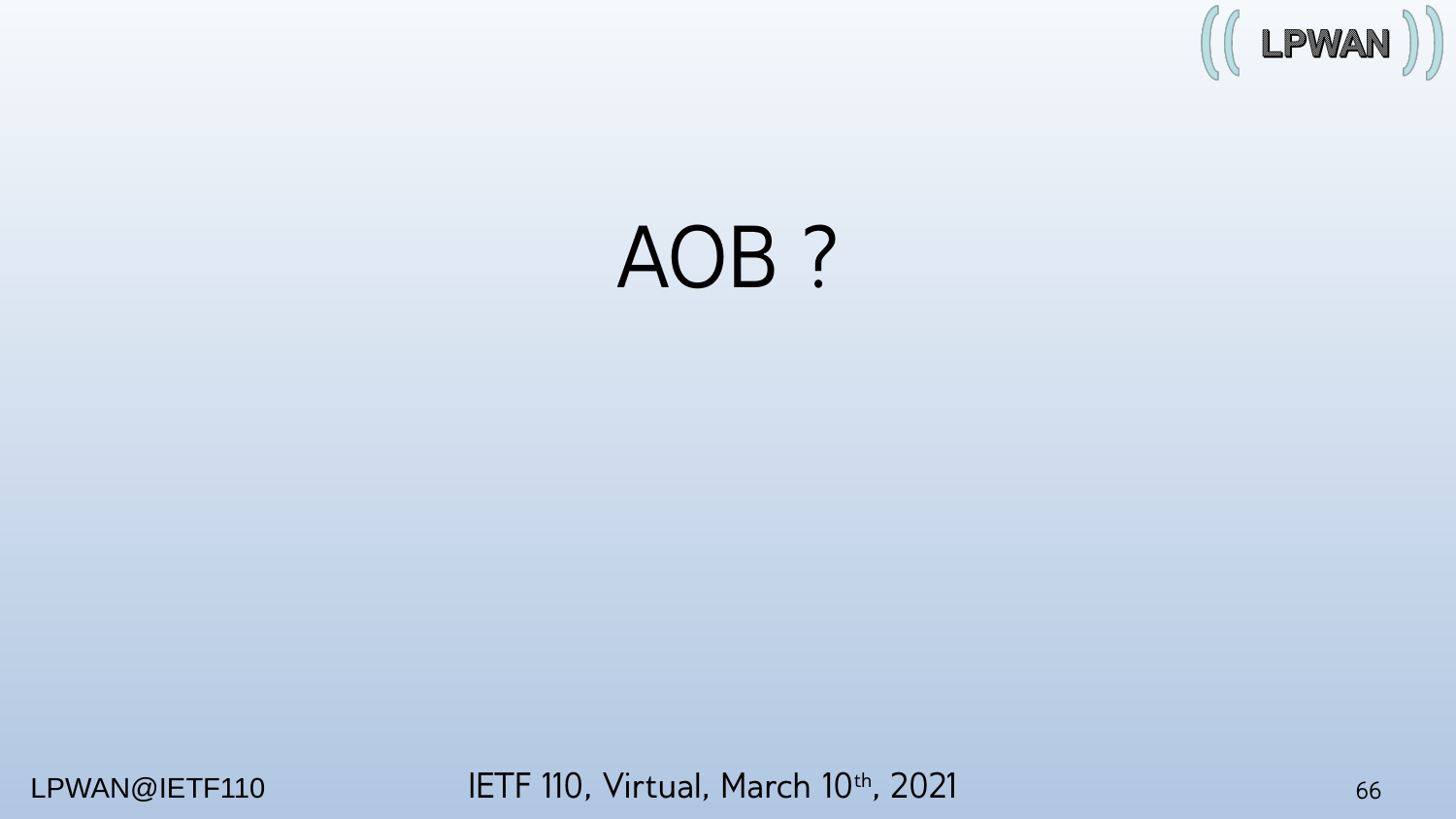

AOB ?

IETF 110, Virtual, March 10th, 2021
66